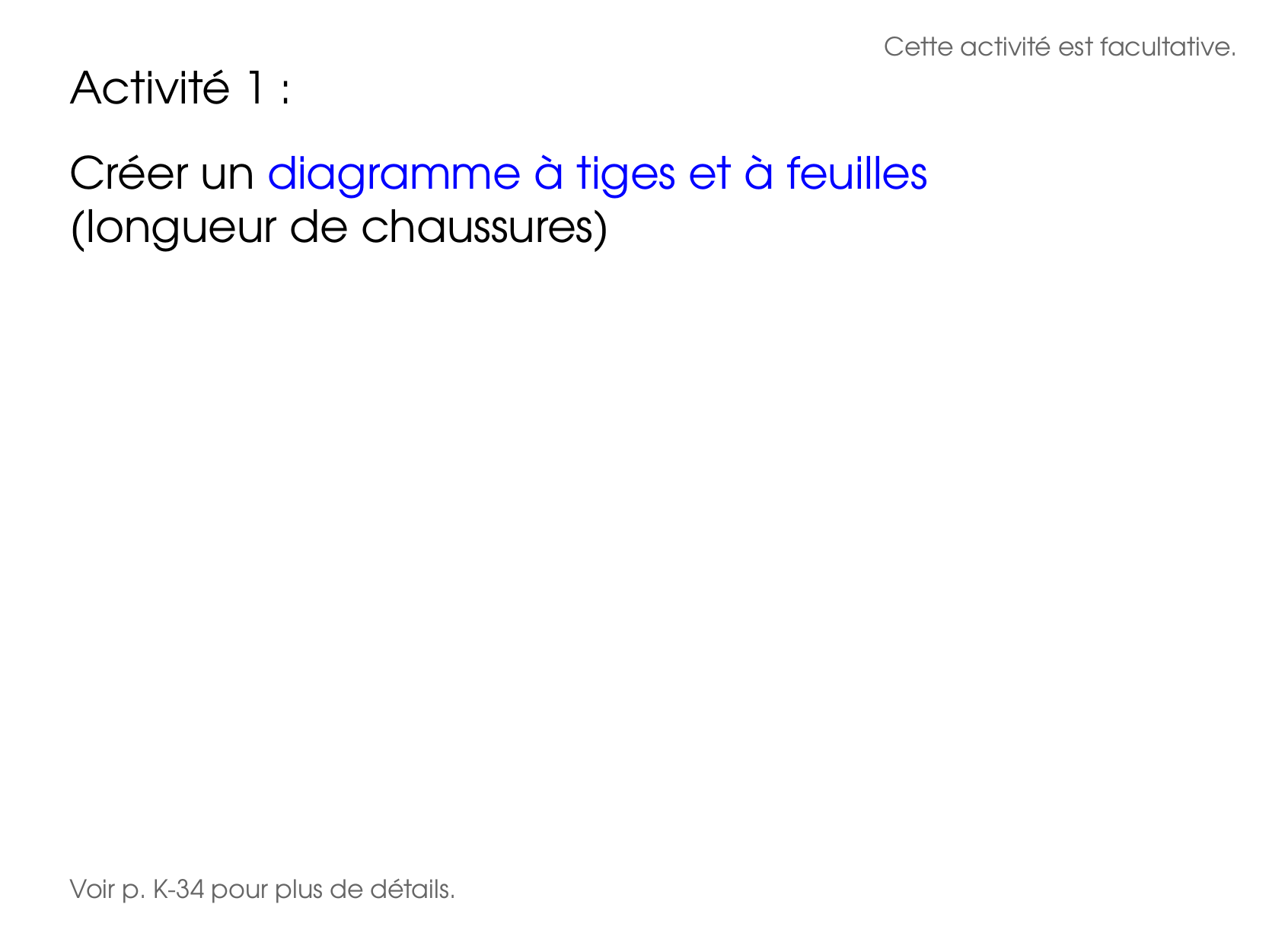

Cette activité est facultative.
Activité 1 :
Créer un diagramme à tiges et à feuilles (longueur de chaussures)
Voir p. K-34 pour plus de détails.